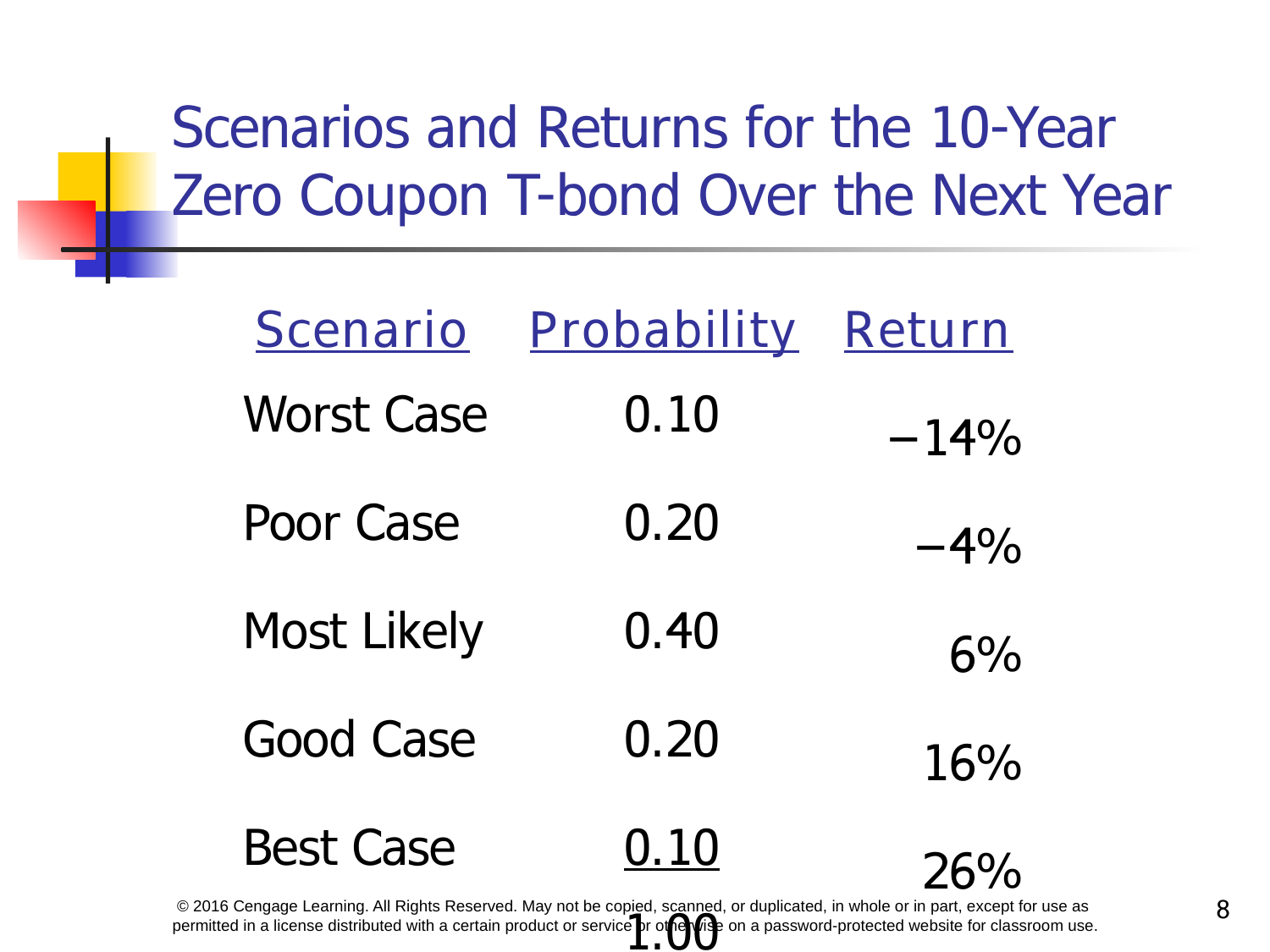

Scenarios and Returns for the 10-Year Zero Coupon T-bond Over the Next Year
| Scenario | Probability | Return |
| --- | --- | --- |
| Worst Case | 0.10 | −14% |
| Poor Case | 0.20 | −4% |
| Most Likely | 0.40 | 6% |
| Good Case | 0.20 | 16% |
| Best Case | 0.10 | 26% |
|  | 1.00 |  |
8